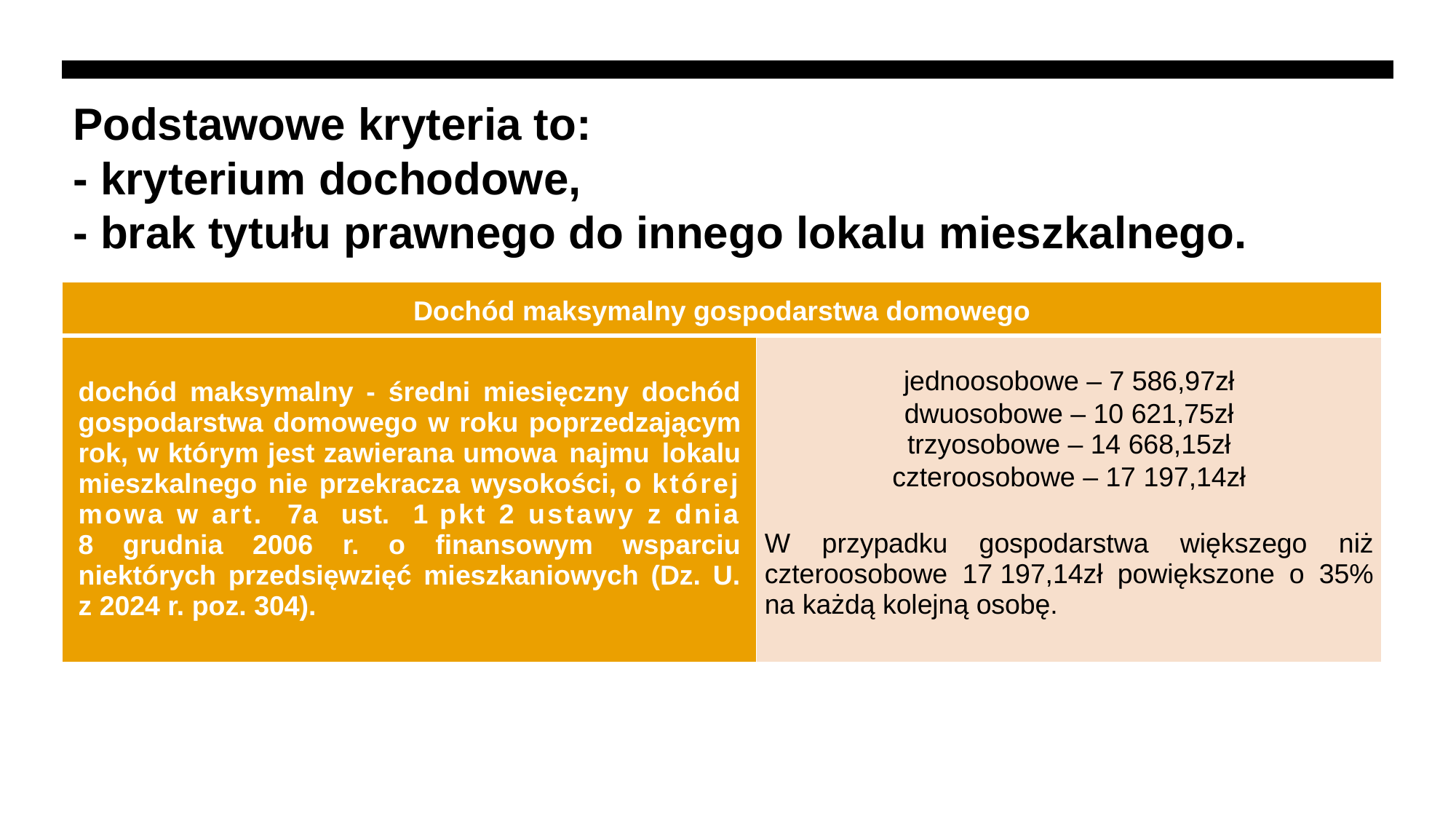

# Podstawowe kryteria to: - kryterium dochodowe, - brak tytułu prawnego do innego lokalu mieszkalnego.
| Dochód maksymalny gospodarstwa domowego |  |
| --- | --- |
| dochód maksymalny - średni miesięczny dochód gospodarstwa domowego w roku poprzedzającym rok, w którym jest zawierana umowa najmu lokalu mieszkalnego nie przekracza wysokości, o której mowa w art. 7a ust. 1 pkt 2 ustawy z dnia 8 grudnia 2006 r. o finansowym wsparciu niektórych przedsięwzięć mieszkaniowych (Dz. U. z 2024 r. poz. 304). | jednoosobowe – 7 586,97zł dwuosobowe – 10 621,75zł trzyosobowe – 14 668,15zł czteroosobowe – 17 197,14zł   W przypadku gospodarstwa większego niż czteroosobowe 17 197,14zł powiększone o 35% na każdą kolejną osobę. |